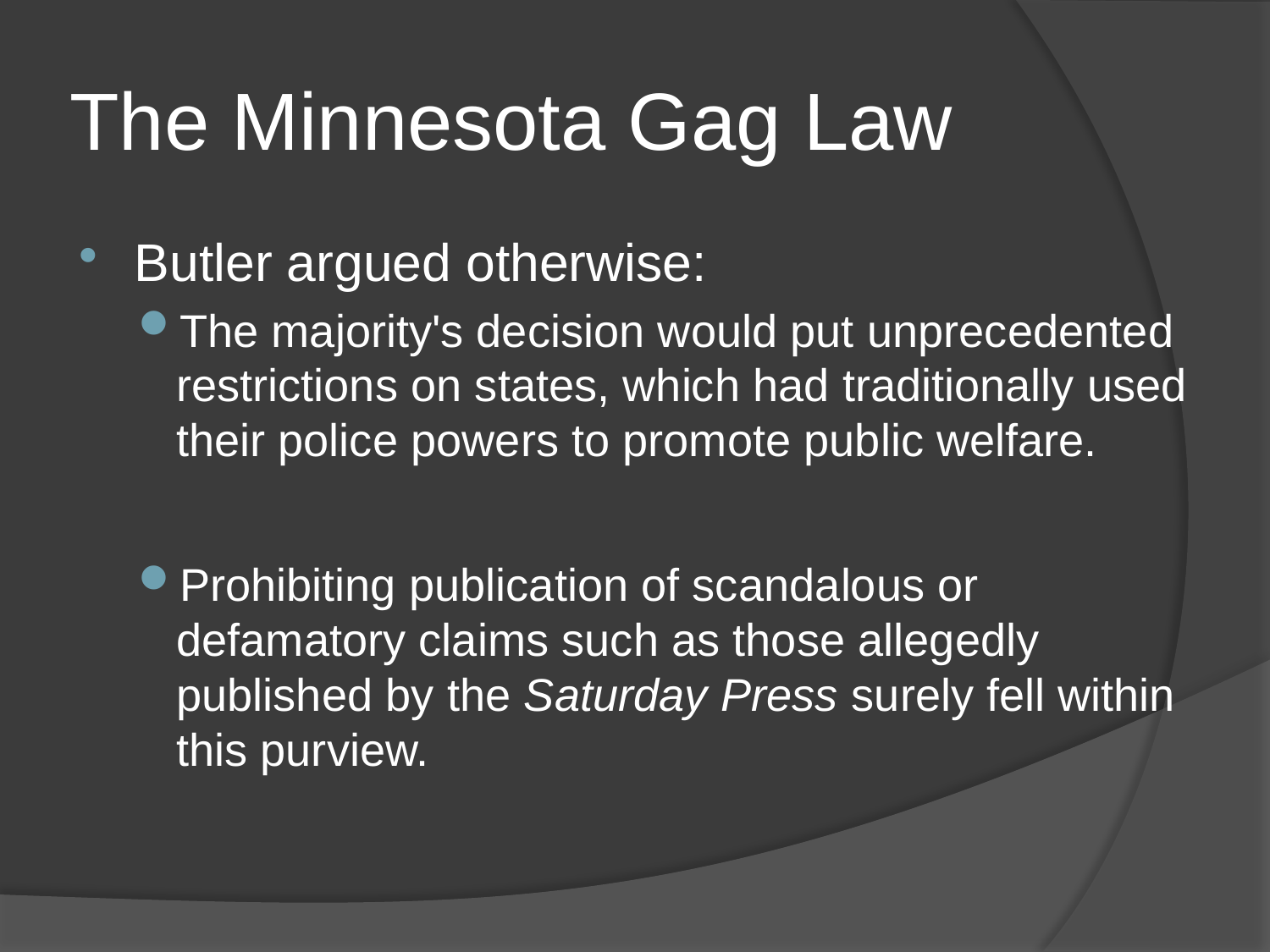

# The Minnesota Gag Law
Butler argued otherwise:
The majority's decision would put unprecedented restrictions on states, which had traditionally used their police powers to promote public welfare.

Prohibiting publication of scandalous or defamatory claims such as those allegedly published by the Saturday Press surely fell within this purview.